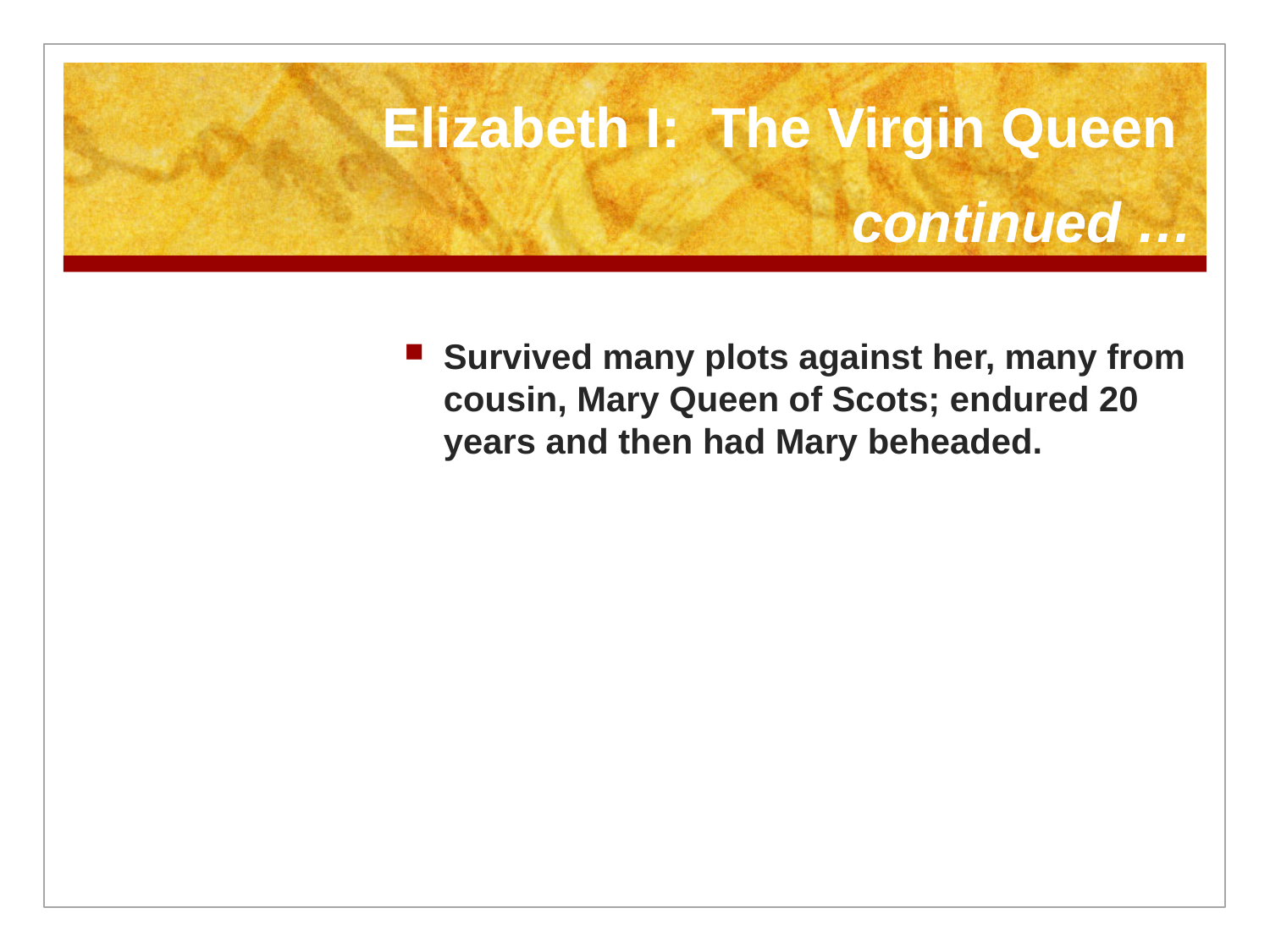

# Elizabeth I:  The Virgin Queen continued …
Survived many plots against her, many from cousin, Mary Queen of Scots; endured 20 years and then had Mary beheaded.